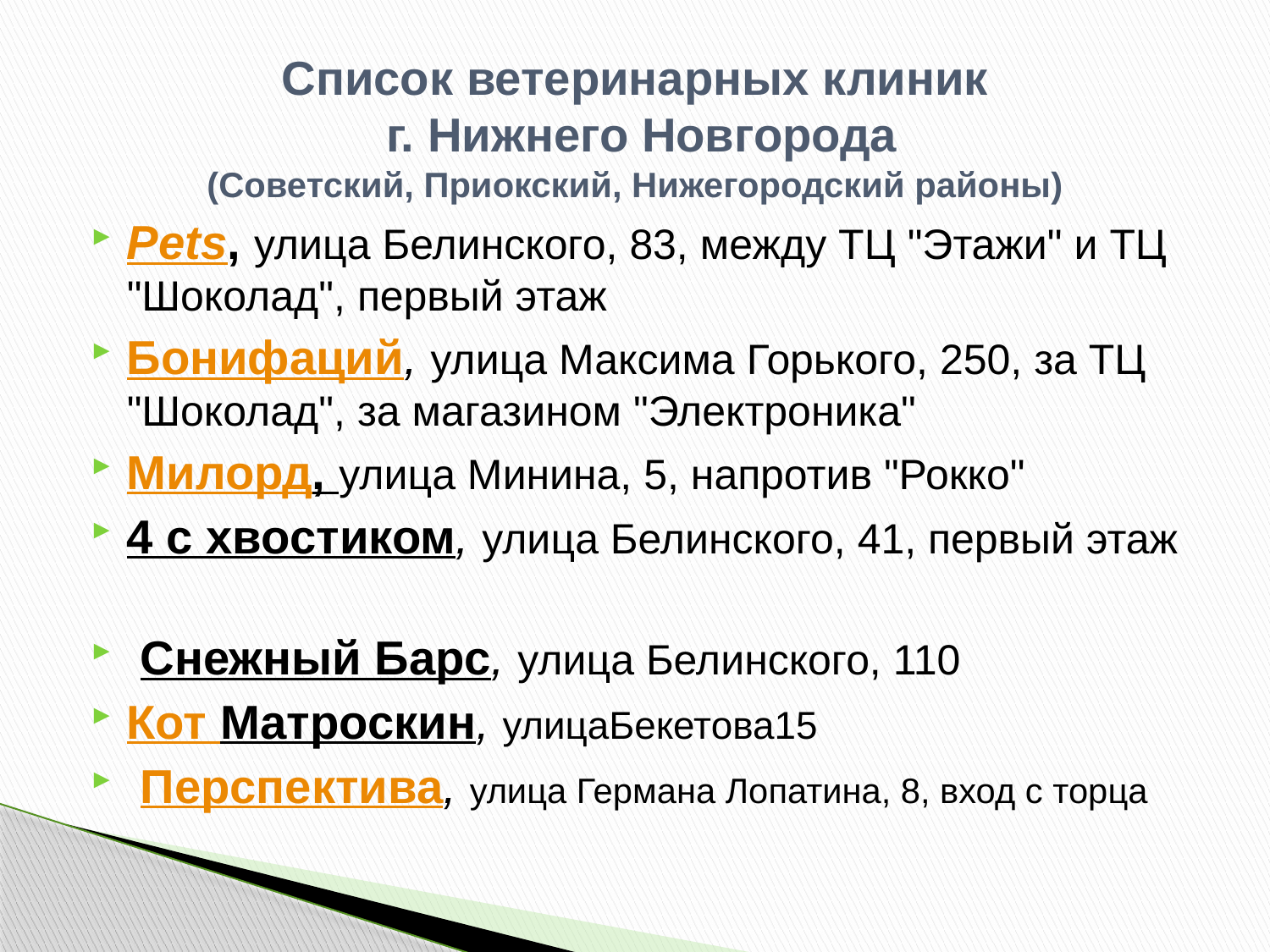

# Список ветеринарных клиник г. Нижнего Новгорода (Советский, Приокский, Нижегородский районы)
Pets, улица Белинского, 83, между ТЦ "Этажи" и ТЦ "Шоколад", первый этаж
Бонифаций, улица Максима Горького, 250, за ТЦ "Шоколад", за магазином "Электроника"
Милорд, улица Минина, 5, напротив "Рокко"
4 с хвостиком, улица Белинского, 41, первый этаж
 Снежный Барс, улица Белинского, 110
Кот Матроскин, улицаБекетова15
 Перспектива, улица Германа Лопатина, 8, вход с торца